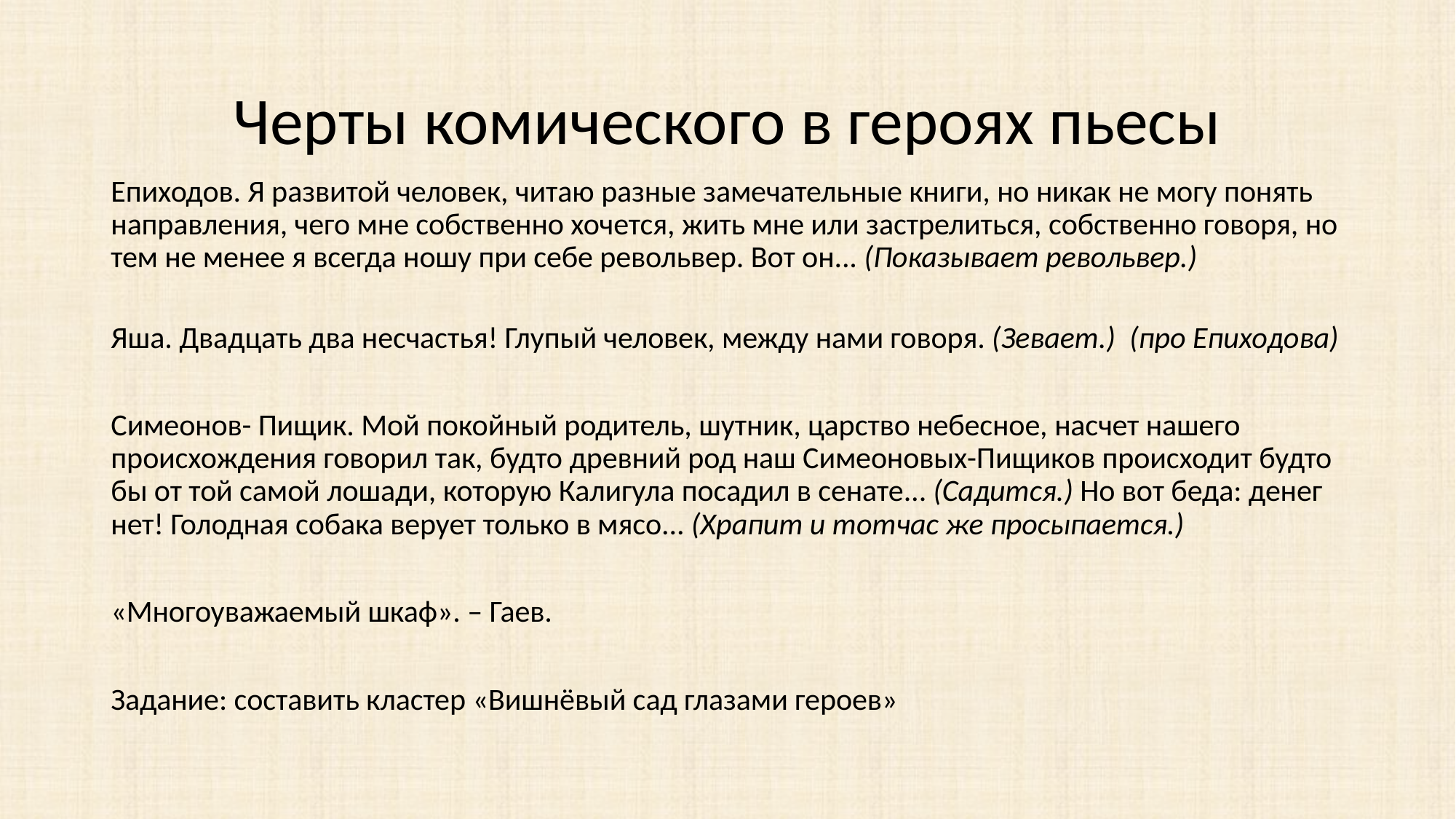

# Черты комического в героях пьесы
Епиходов. Я развитой человек, читаю разные замечательные книги, но никак не могу понять направления, чего мне собственно хочется, жить мне или застрелиться, собственно говоря, но тем не менее я всегда ношу при себе револьвер. Вот он... (Показывает револьвер.)
Яша. Двадцать два несчастья! Глупый человек, между нами говоря. (Зевает.)  (про Епиходова)

Симеонов- Пищик. Мой покойный родитель, шутник, царство небесное, насчет нашего происхождения говорил так, будто древний род наш Симеоновых-Пищиков происходит будто бы от той самой лошади, которую Калигула посадил в сенате... (Садится.) Но вот беда: денег нет! Голодная собака верует только в мясо... (Храпит и тотчас же просыпается.)

«Многоуважаемый шкаф». – Гаев.

Задание: составить кластер «Вишнёвый сад глазами героев»